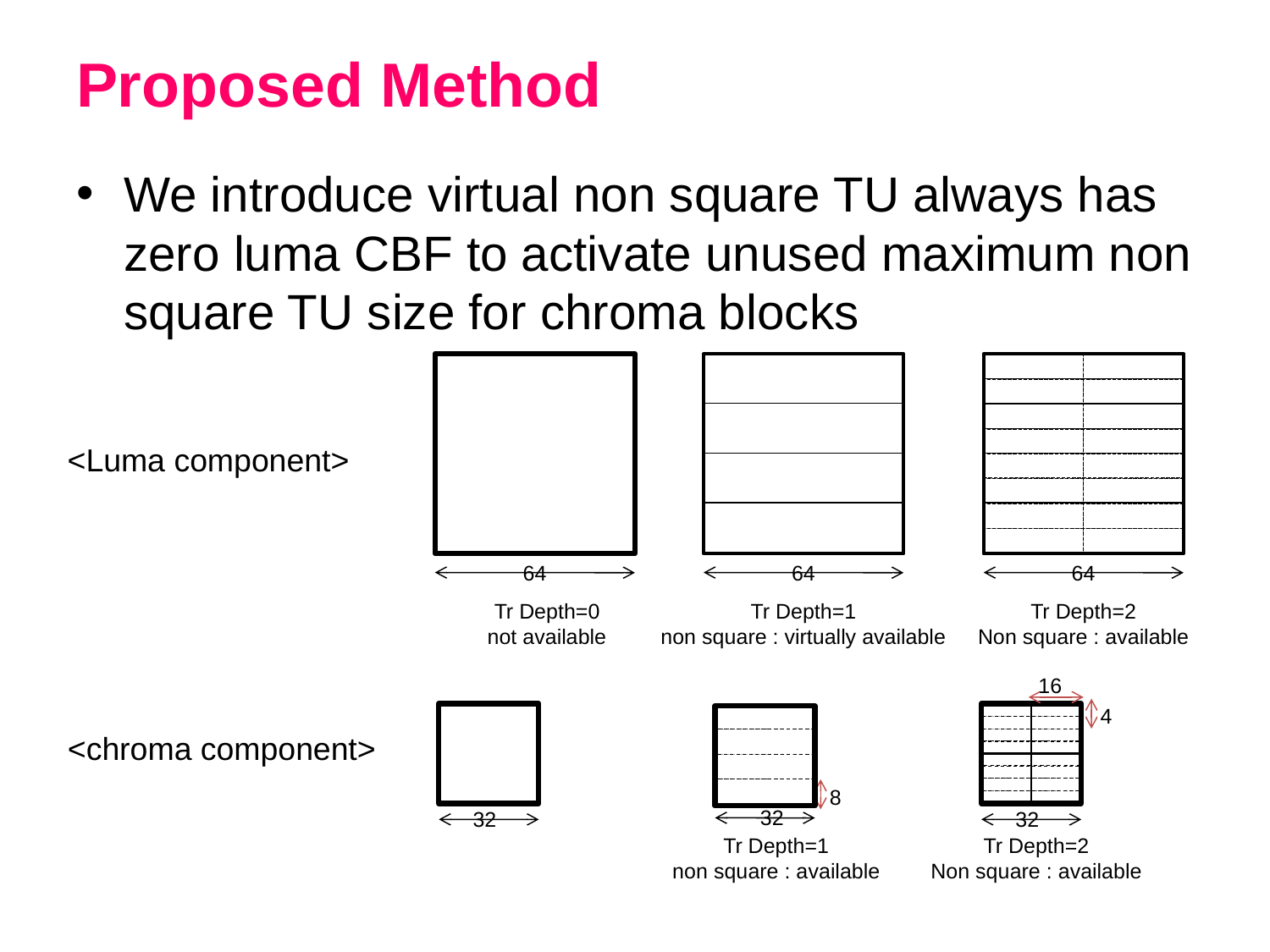

# Proposed Method
We introduce virtual non square TU always has zero luma CBF to activate unused maximum non square TU size for chroma blocks

0
2
1
3
4
5
6
7
8
9
10
11
12
13
14
15
<Luma component>
64
64
64
Tr Depth=0
not available
Tr Depth=1
non square : virtually available
Tr Depth=2
Non square : available
16
4

0
1
2
3
4
5
6
7
8
9
10
11
12
13
14
15
4
5
6
7

<chroma component>
8
32
32
32
Tr Depth=1
non square : available
Tr Depth=2
Non square : available